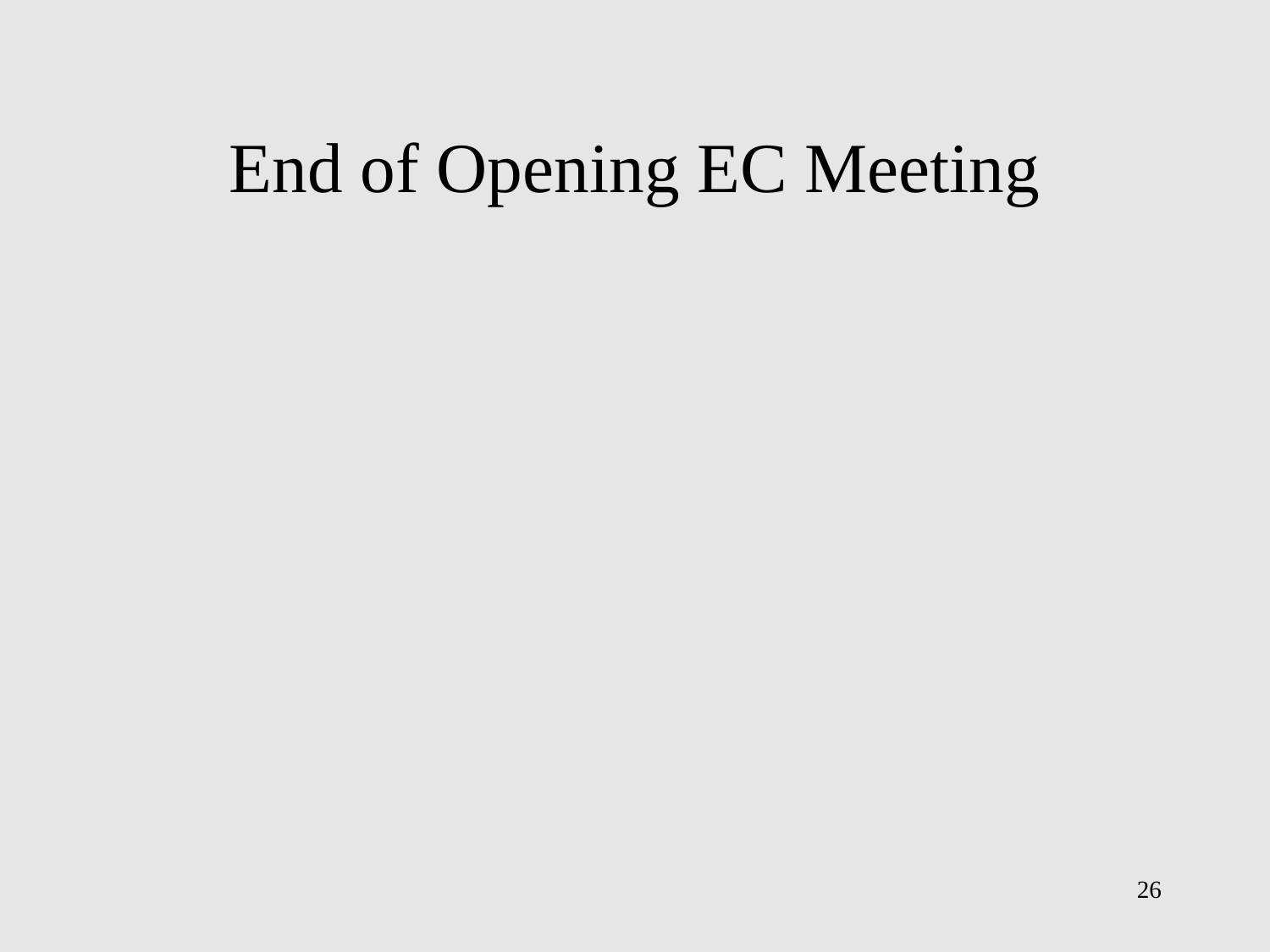

# End of Opening EC Meeting

26